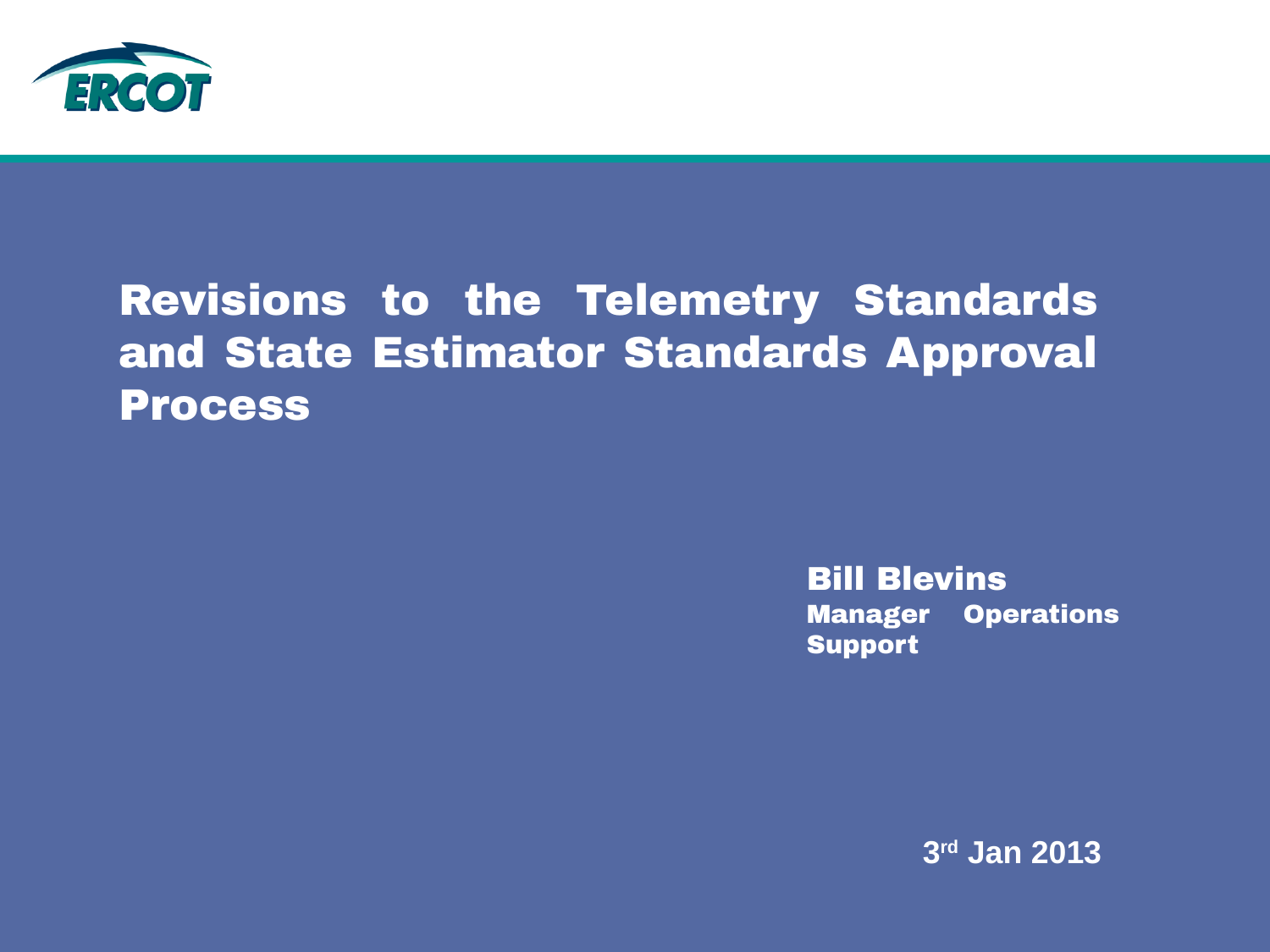

# Revisions to the Telemetry Standards and State Estimator Standards Approval Process
Bill Blevins
Manager Operations Support
3rd Jan 2013